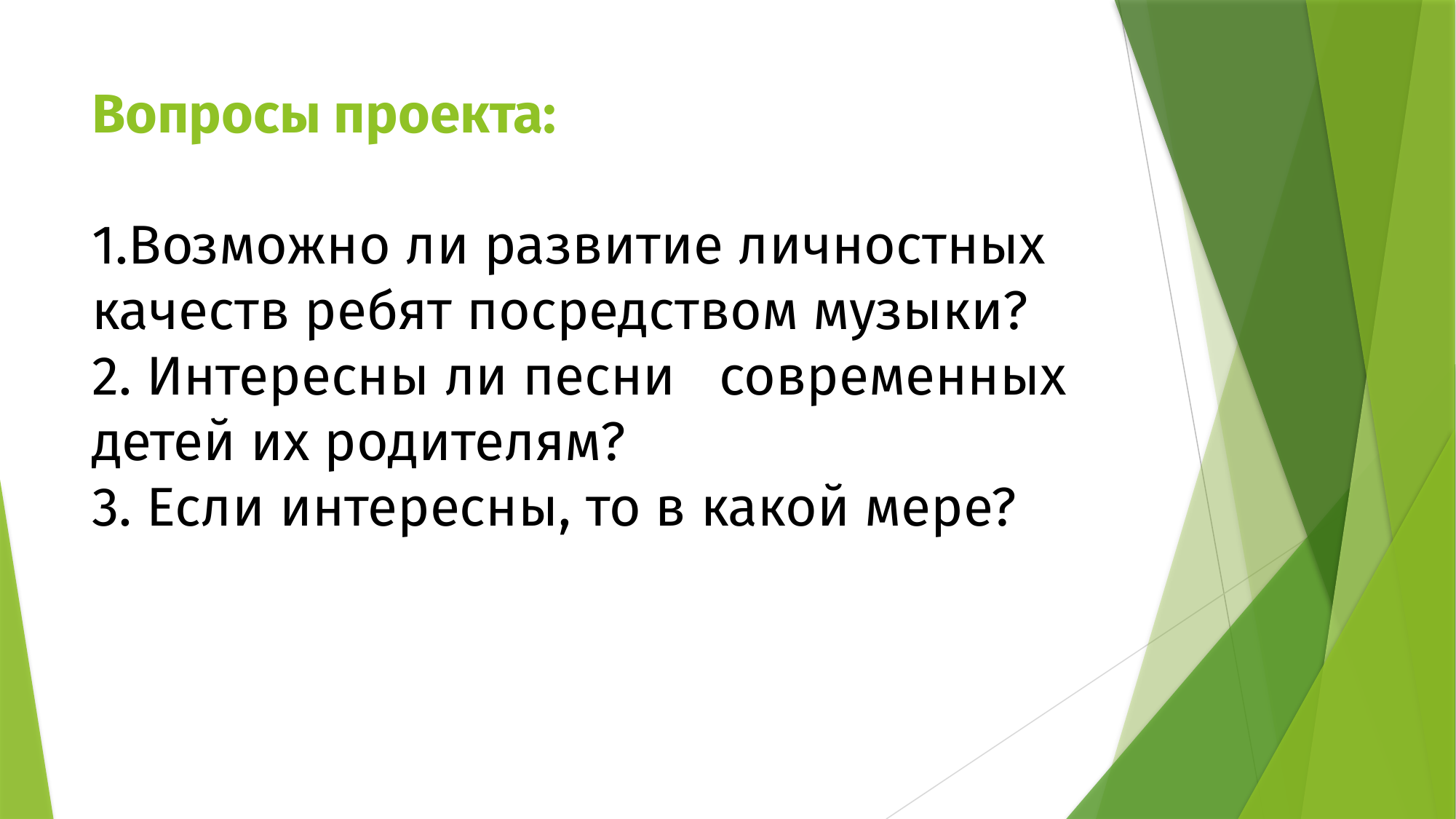

# Вопросы проекта: 1.Возможно ли развитие личностных качеств ребят посредством музыки? 2. Интересны ли песни   современных детей их родителям? 3. Если интересны, то в какой мере?